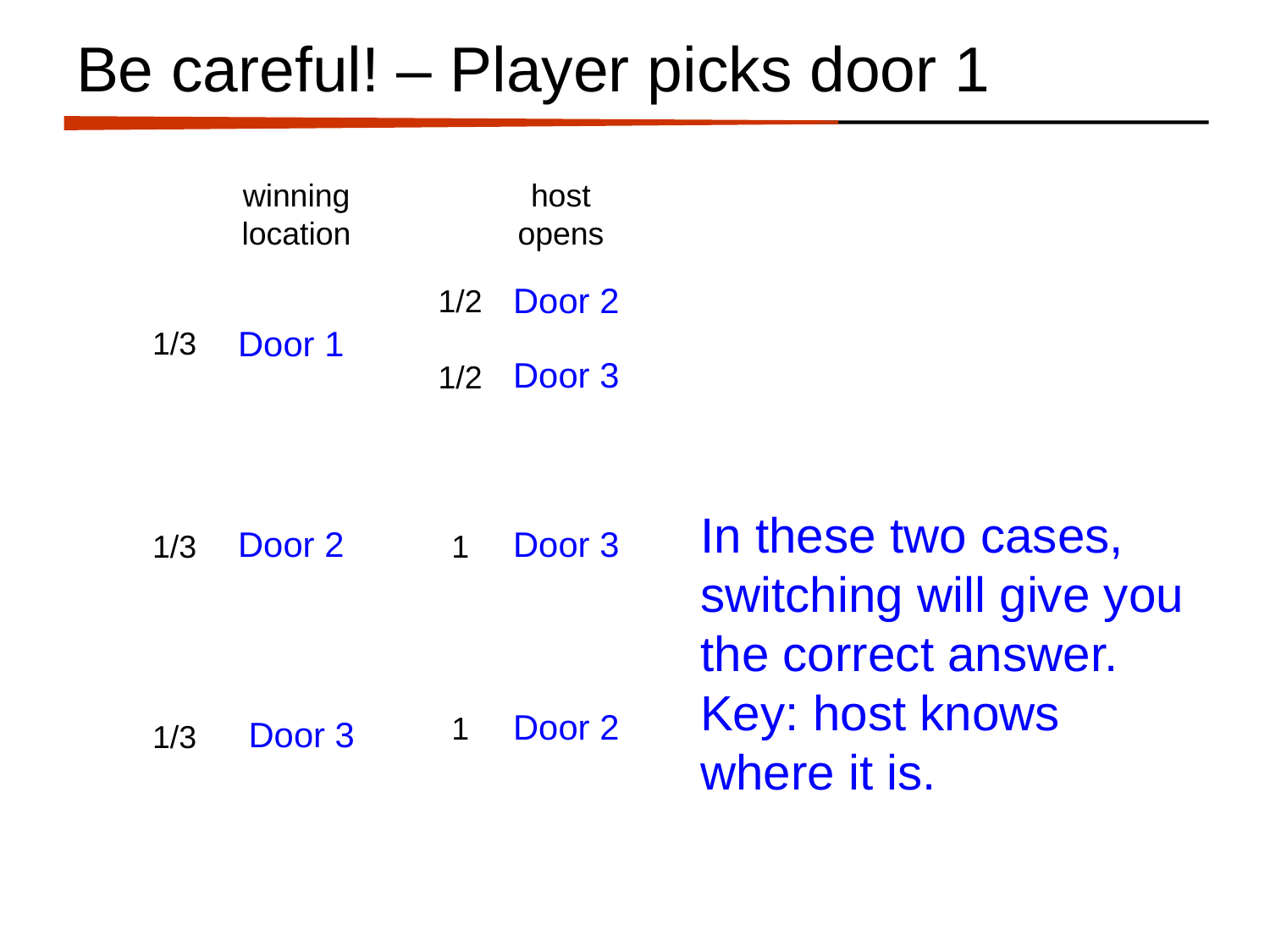

# Be careful! – Player picks door 1
winning location
host opens
Door 2
1/2
Door 1
1/3
Door 3
1/2
In these two cases, switching will give you the correct answer.  Key: host knows where it is.
Door 2
Door 3
1/3
1
Door 2
1
Door 3
1/3